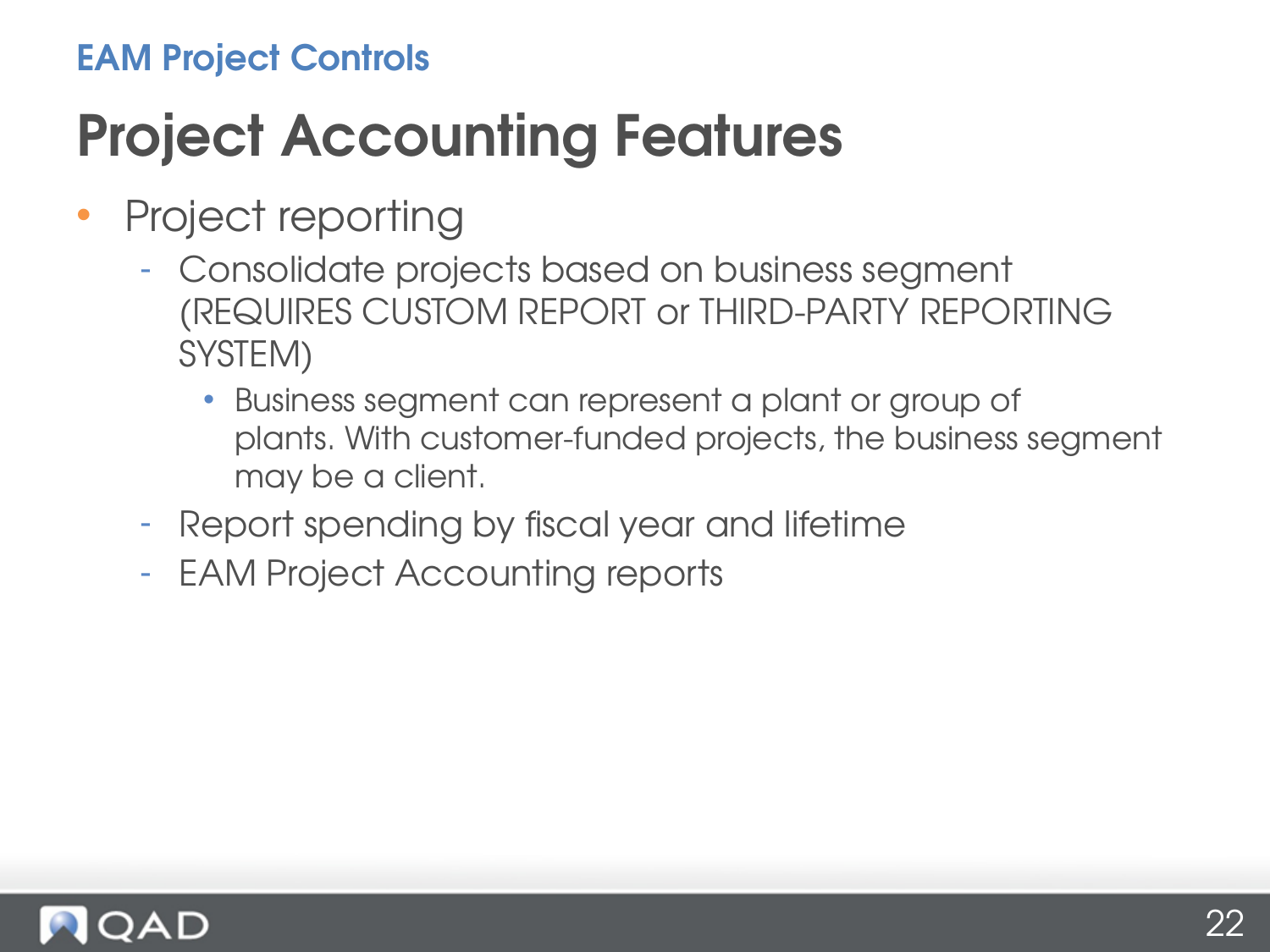

EAM Project Controls
# Project Accounting Features
Project reporting
Consolidate projects based on business segment (REQUIRES CUSTOM REPORT or THIRD-PARTY REPORTING SYSTEM)
Business segment can represent a plant or group of
plants. With customer-funded projects, the business segment may be a client.
Report spending by fiscal year and lifetime
EAM Project Accounting reports

22